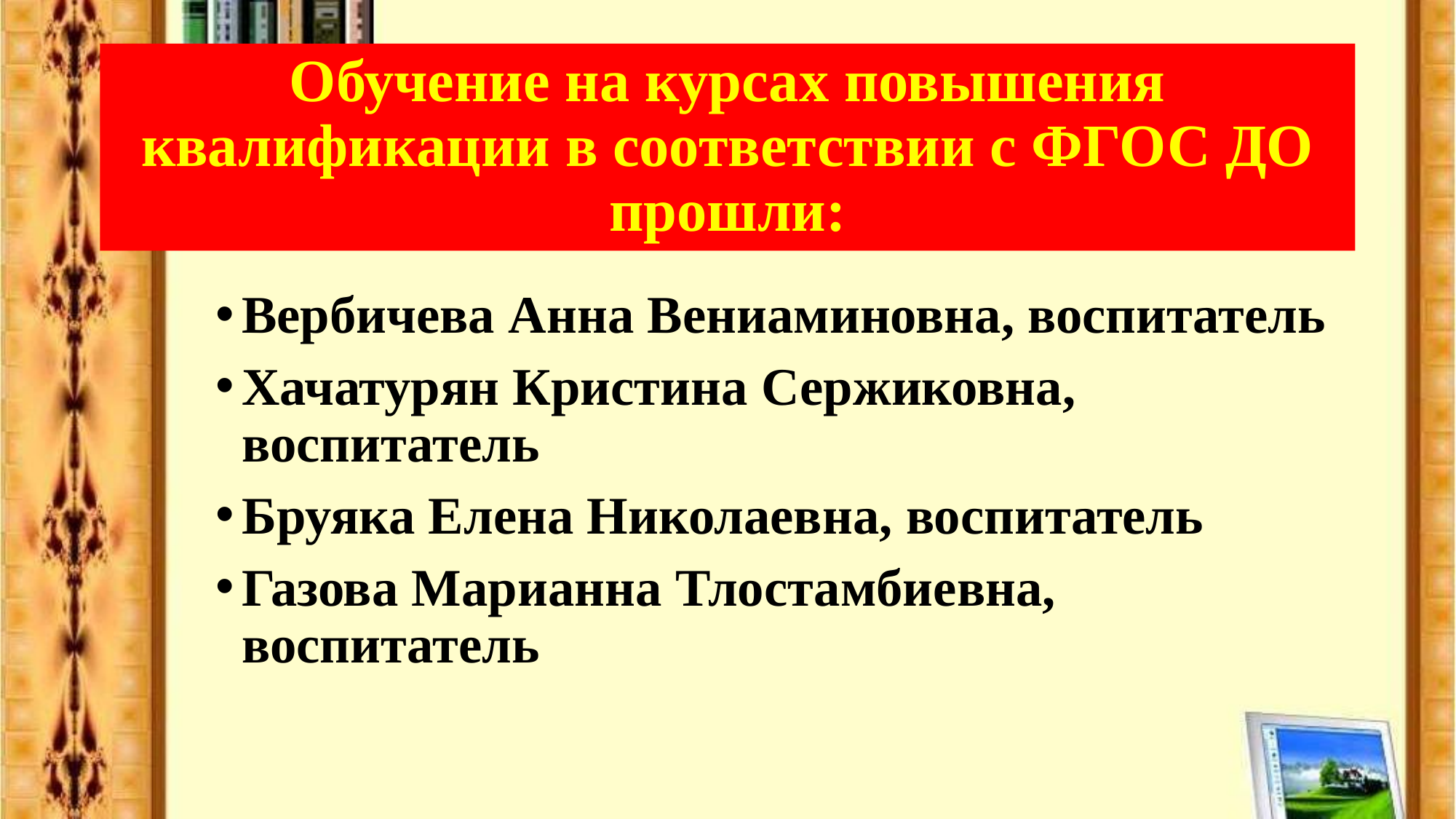

# Обучение на курсах повышения квалификации в соответствии с ФГОС ДО прошли:

Вербичева Анна Вениаминовна, воспитатель
Хачатурян Кристина Сержиковна, воспитатель
Бруяка Елена Николаевна, воспитатель
Газова Марианна Тлостамбиевна, воспитатель